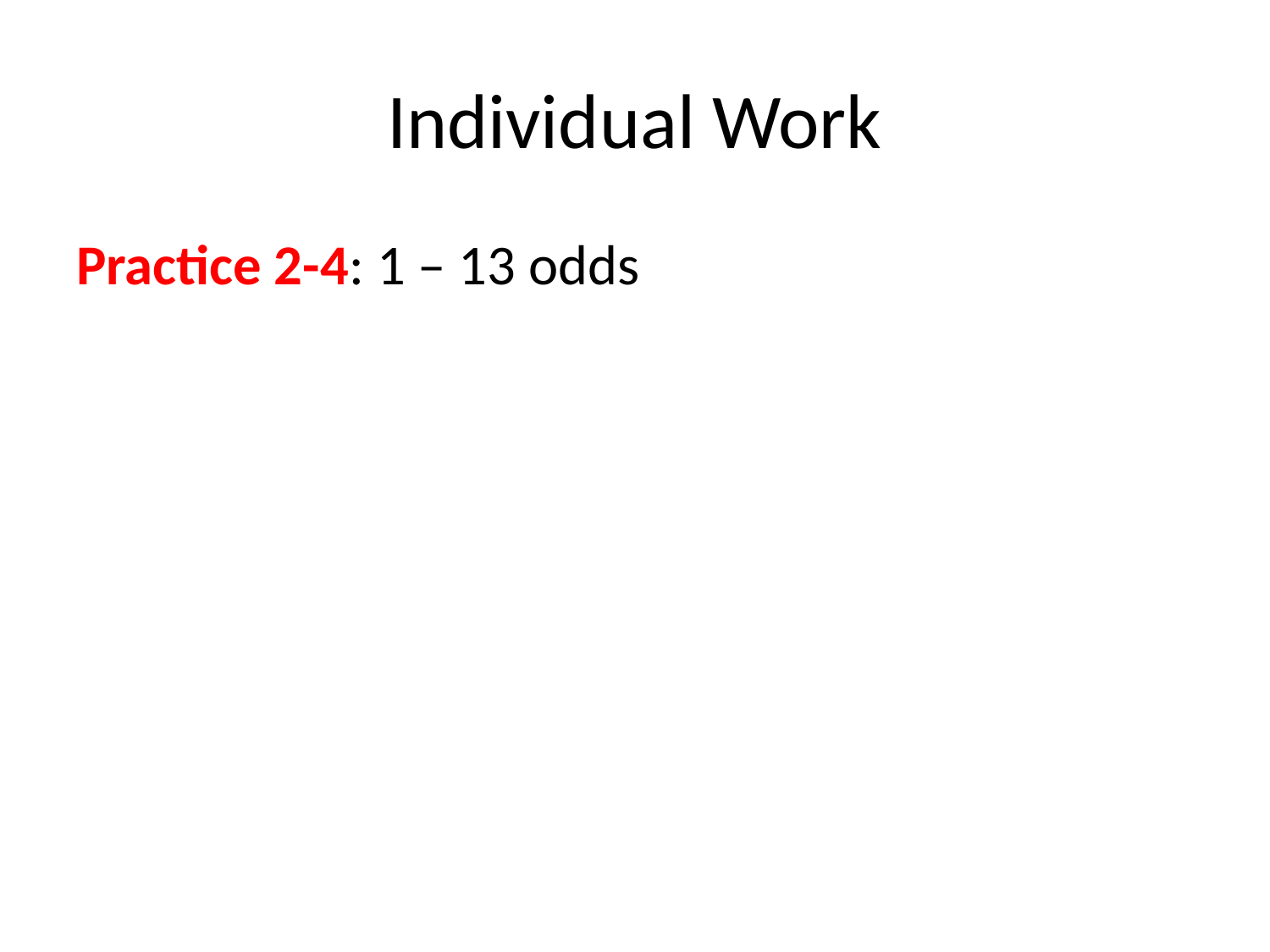

# Individual Work
Practice 2-4: 1 – 13 odds